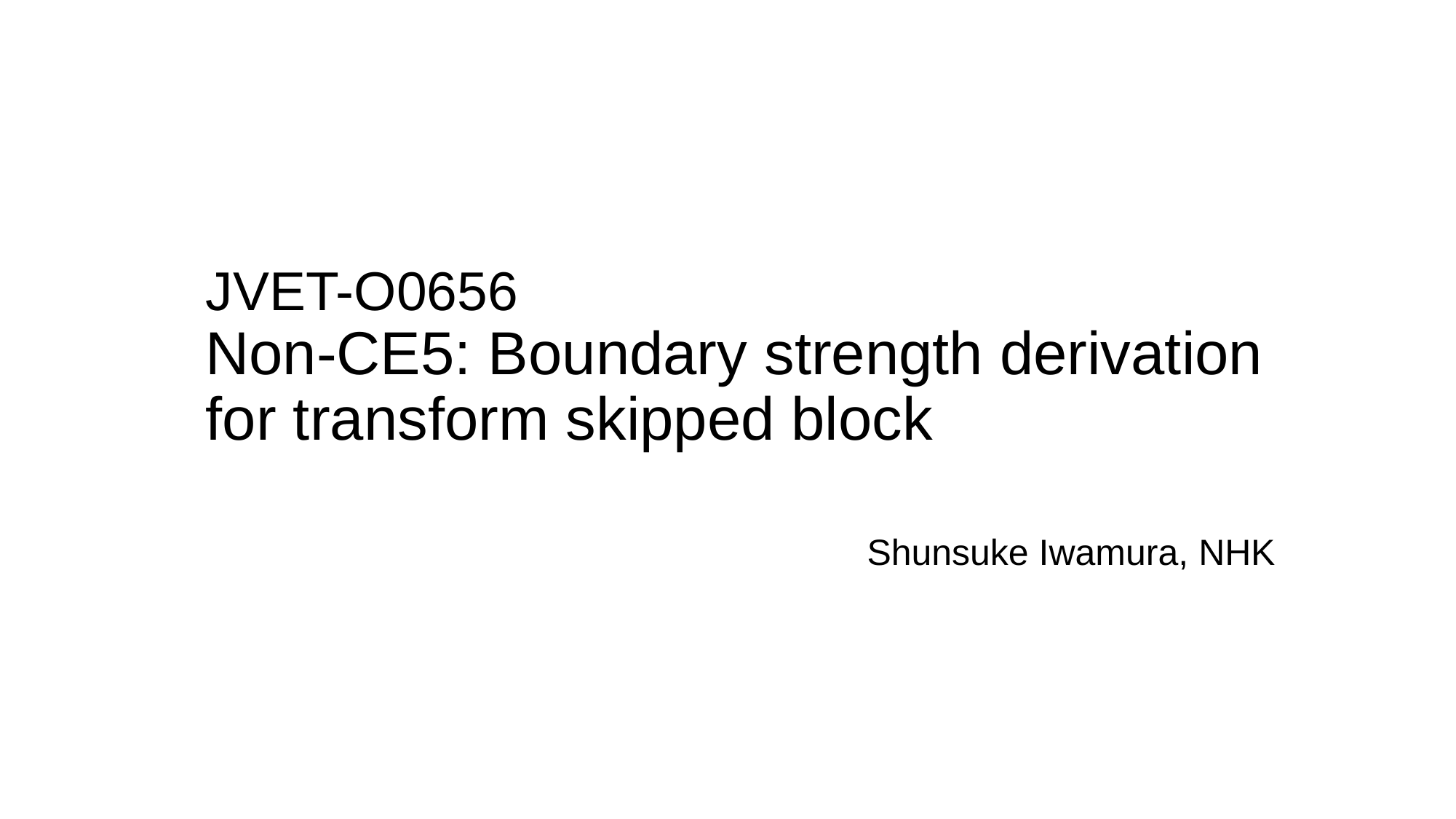

# JVET-O0656 Non-CE5: Boundary strength derivation for transform skipped block

Shunsuke Iwamura, NHK